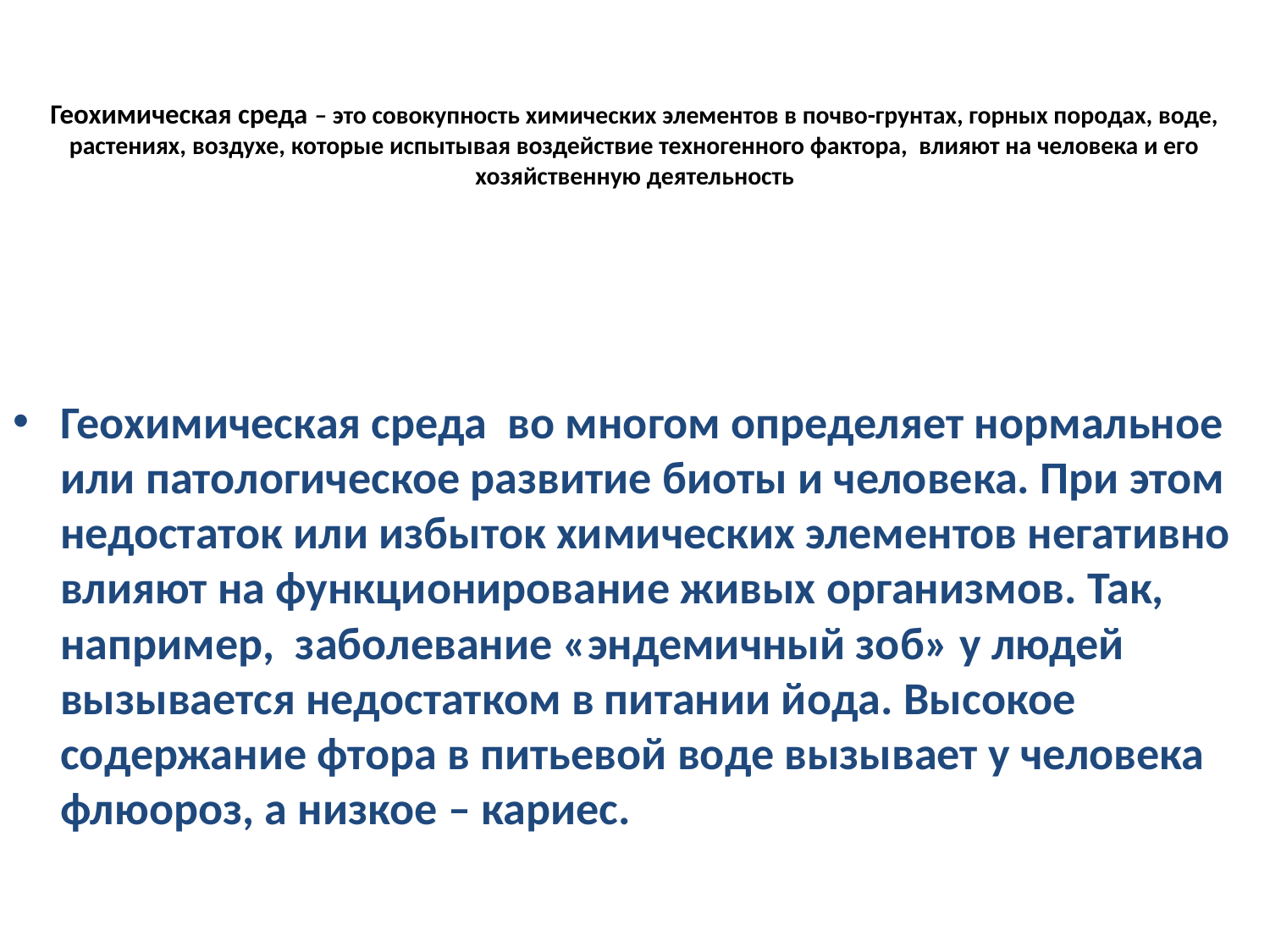

# Геохимическая среда – это совокупность химических элементов в почво-грунтах, горных породах, воде, растениях, воздухе, которые испытывая воздействие техногенного фактора,  влияют на человека и его хозяйственную деятельность
Геохимическая среда  во многом определяет нормальное или патологическое развитие биоты и человека. При этом недостаток или избыток химических элементов негативно влияют на функционирование живых организмов. Так, например,  заболевание «эндемичный зоб» у людей вызывается недостатком в питании йода. Высокое содержание фтора в питьевой воде вызывает у человека флюороз, а низкое – кариес.